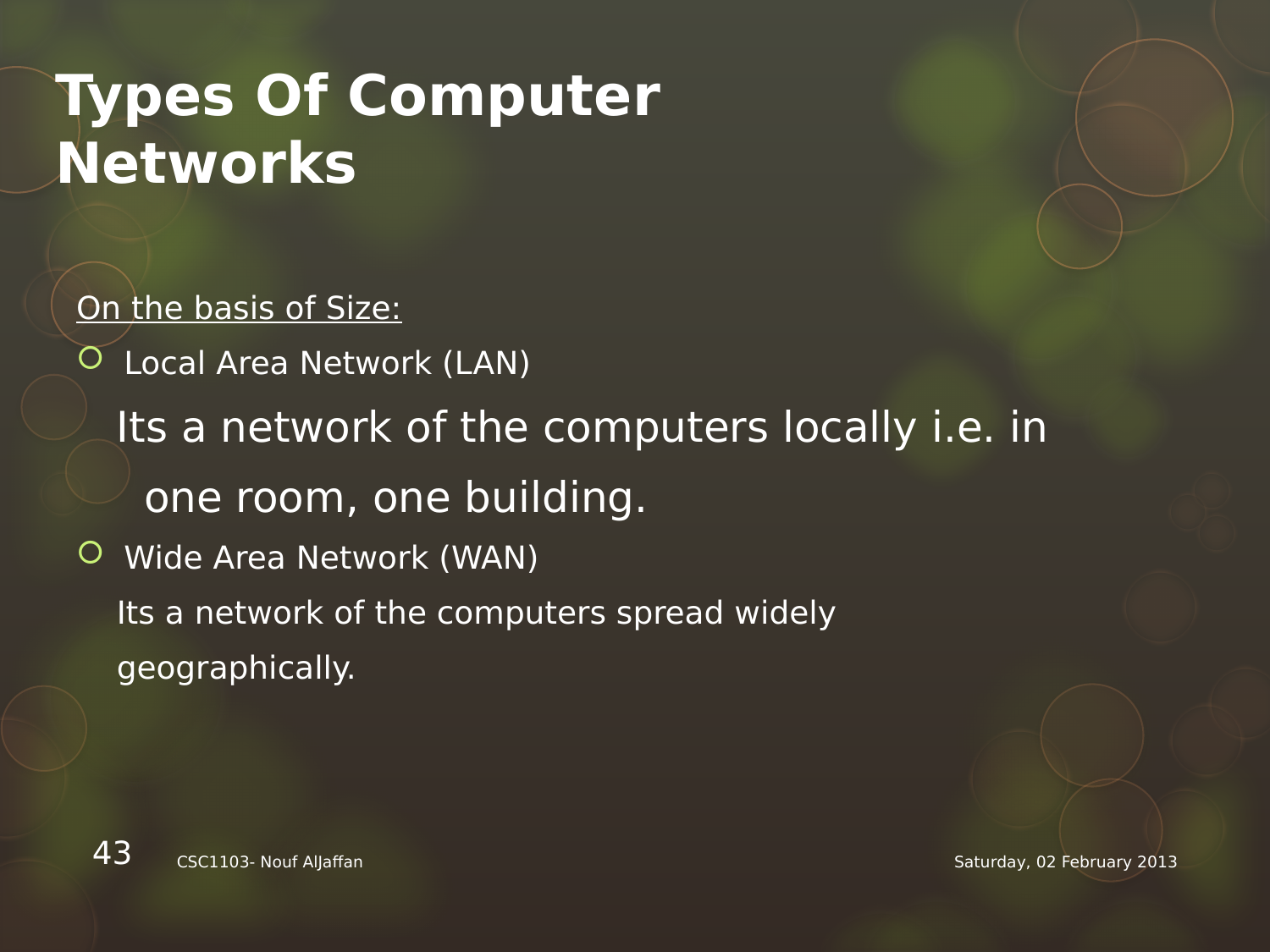

# Types Of Computer Networks
On the basis of Size:
Local Area Network (LAN)
    Its a network of the computers locally i.e. in
     one room, one building.
Wide Area Network (WAN)
    Its a network of the computers spread widely
    geographically.
43
CSC1103- Nouf AlJaffan
Saturday, 02 February 2013